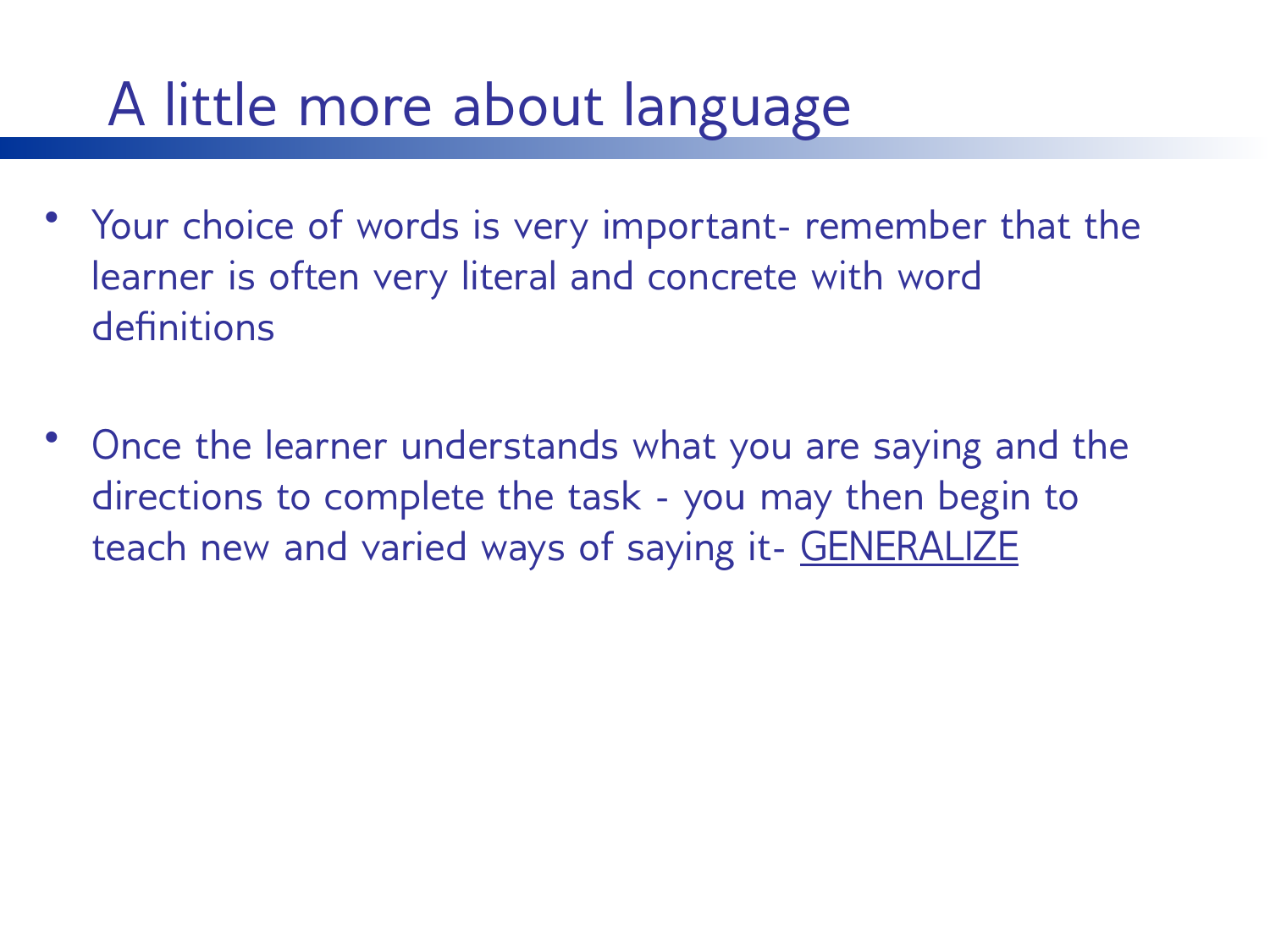

# A little more about language
Your choice of words is very important- remember that the learner is often very literal and concrete with word definitions

Once the learner understands what you are saying and the directions to complete the task - you may then begin to teach new and varied ways of saying it- GENERALIZE